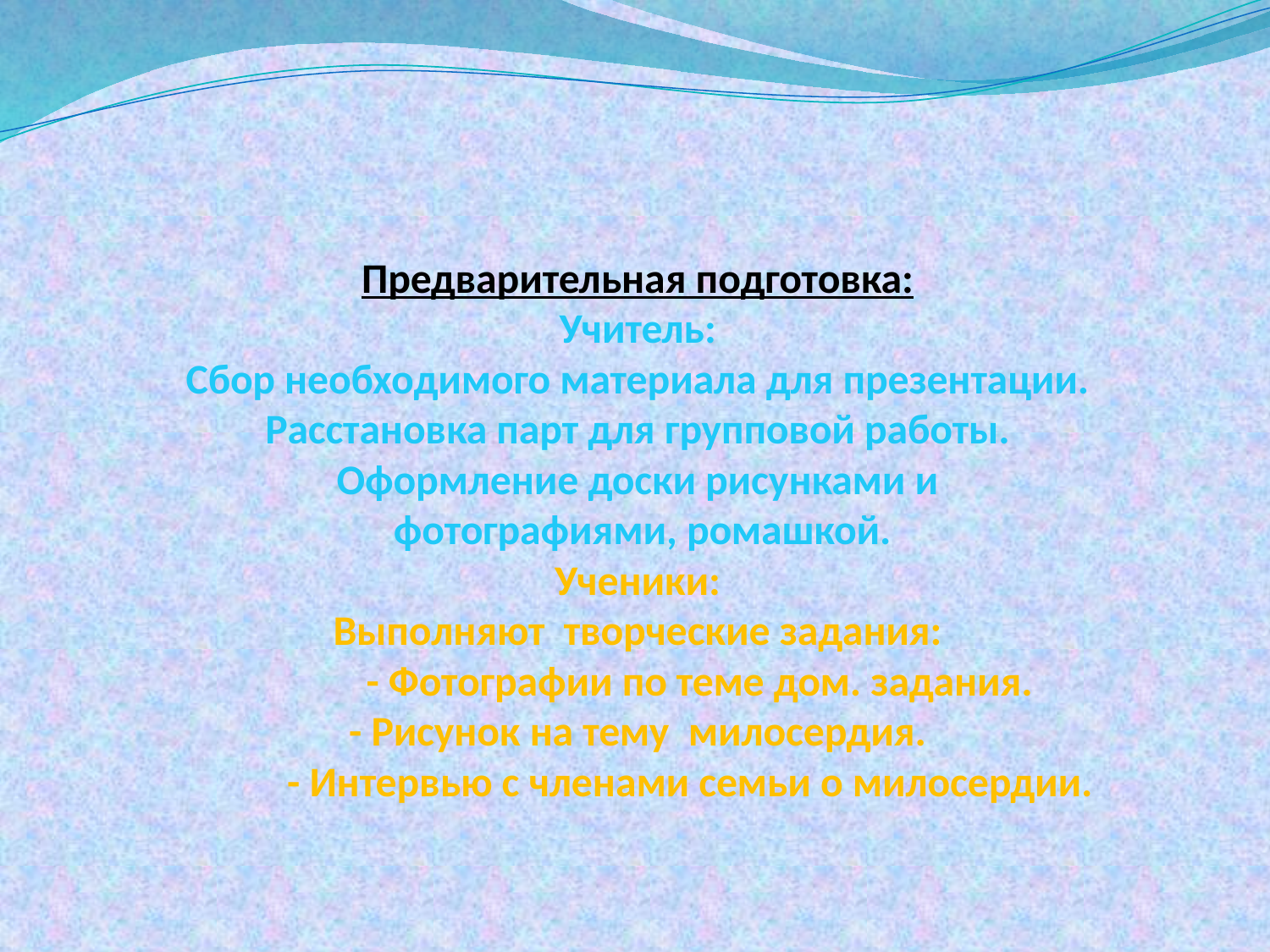

# Предварительная подготовка: Учитель: Сбор необходимого материала для презентации. Расстановка парт для групповой работы. Оформление доски рисунками и фотографиями, ромашкой. Ученики: Выполняют  творческие задания: - Фотографии по теме дом. задания. - Рисунок на тему  милосердия. - Интервью с членами семьи о милосердии.